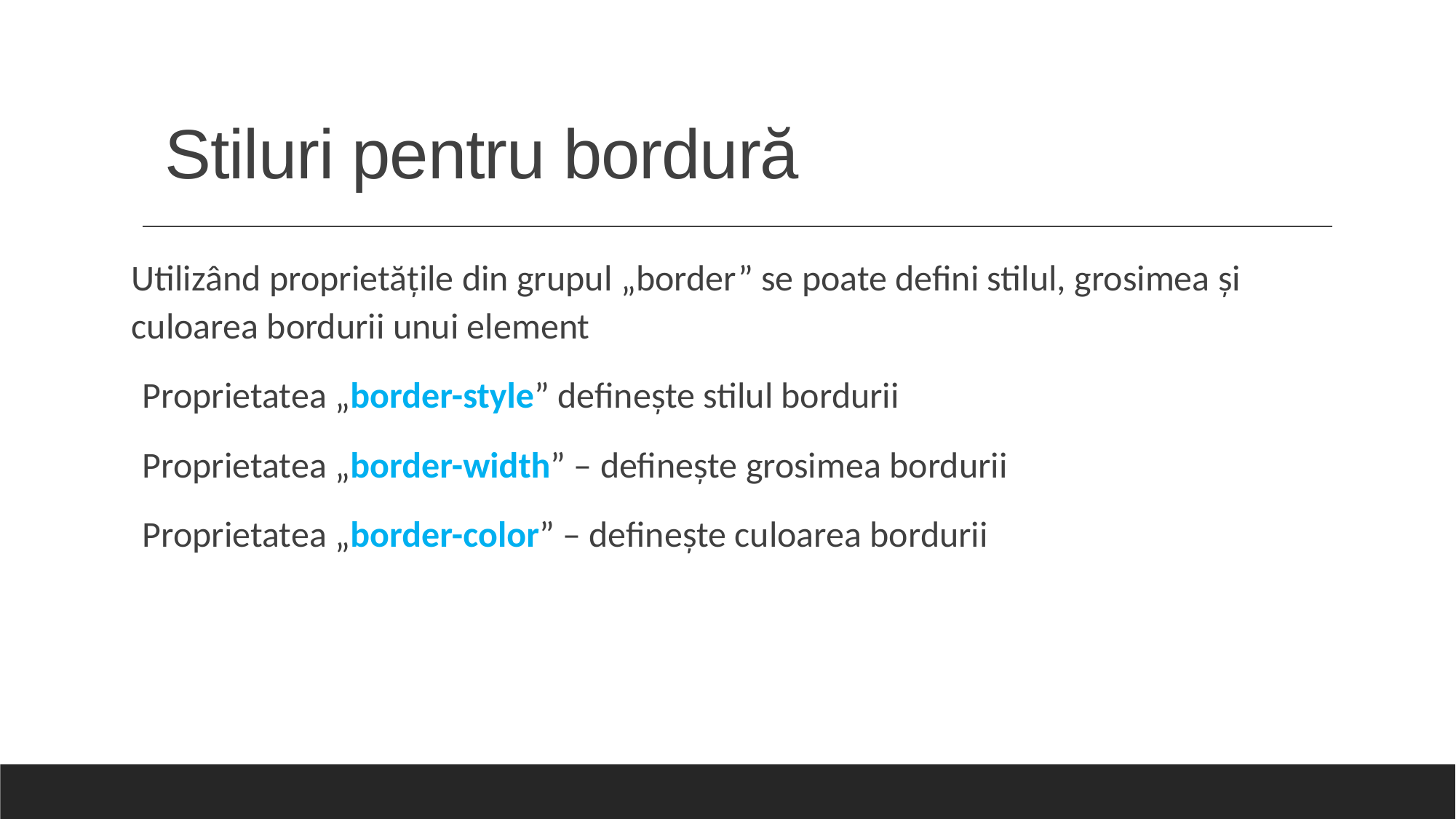

# Stiluri pentru bordură
Utilizând proprietățile din grupul „border” se poate defini stilul, grosimea şi culoarea bordurii unui element
Proprietatea „border-style” defineşte stilul bordurii
Proprietatea „border-width” – defineşte grosimea bordurii
Proprietatea „border-color” – defineşte culoarea bordurii